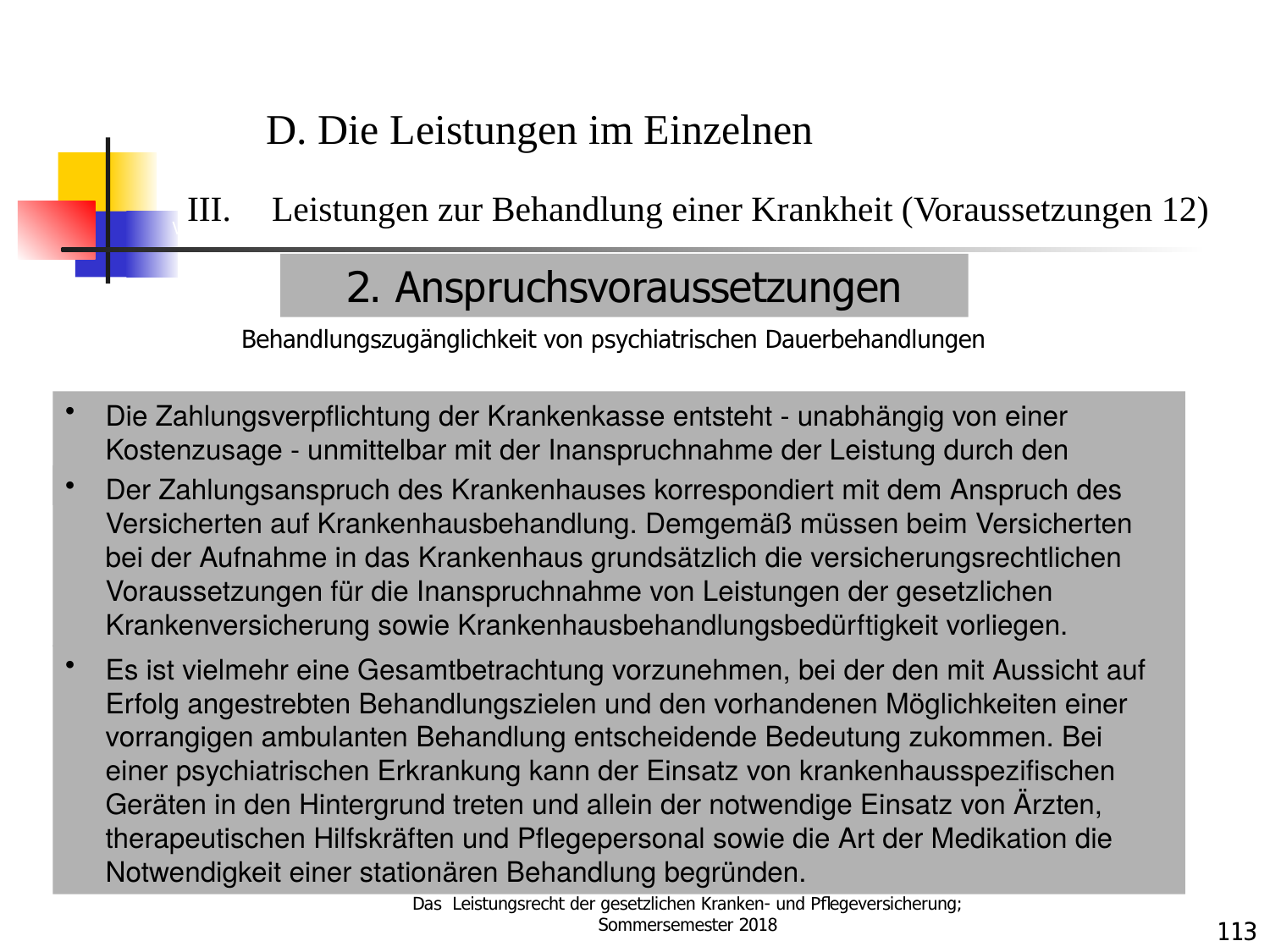

Voraussetzungen 12
D. Die Leistungen im Einzelnen

Leistungen zur Behandlung einer Krankheit (Voraussetzungen 12)
2. Anspruchsvoraussetzungen
Behandlungszugänglichkeit von psychiatrischen Dauerbehandlungen
Die Zahlungsverpflichtung der Krankenkasse entsteht - unabhängig von einer Kostenzusage - unmittelbar mit der Inanspruchnahme der Leistung durch den Versicherten.
Krankheit
Der Zahlungsanspruch des Krankenhauses korrespondiert mit dem Anspruch des Versicherten auf Krankenhausbehandlung. Demgemäß müssen beim Versicherten bei der Aufnahme in das Krankenhaus grundsätzlich die versicherungsrechtlichen Voraussetzungen für die Inanspruchnahme von Leistungen der gesetzlichen Krankenversicherung sowie Krankenhausbehandlungsbedürftigkeit vorliegen.
Es ist vielmehr eine Gesamtbetrachtung vorzunehmen, bei der den mit Aussicht auf Erfolg angestrebten Behandlungszielen und den vorhandenen Möglichkeiten einer vorrangigen ambulanten Behandlung entscheidende Bedeutung zukommen. Bei einer psychiatrischen Erkrankung kann der Einsatz von krankenhausspezifischen Geräten in den Hintergrund treten und allein der notwendige Einsatz von Ärzten, therapeutischen Hilfskräften und Pflegepersonal sowie die Art der Medikation die Notwendigkeit einer stationären Behandlung begründen.
Das  Leistungsrecht der gesetzlichen Kranken- und Pflegeversicherung; Sommersemester 2018
113